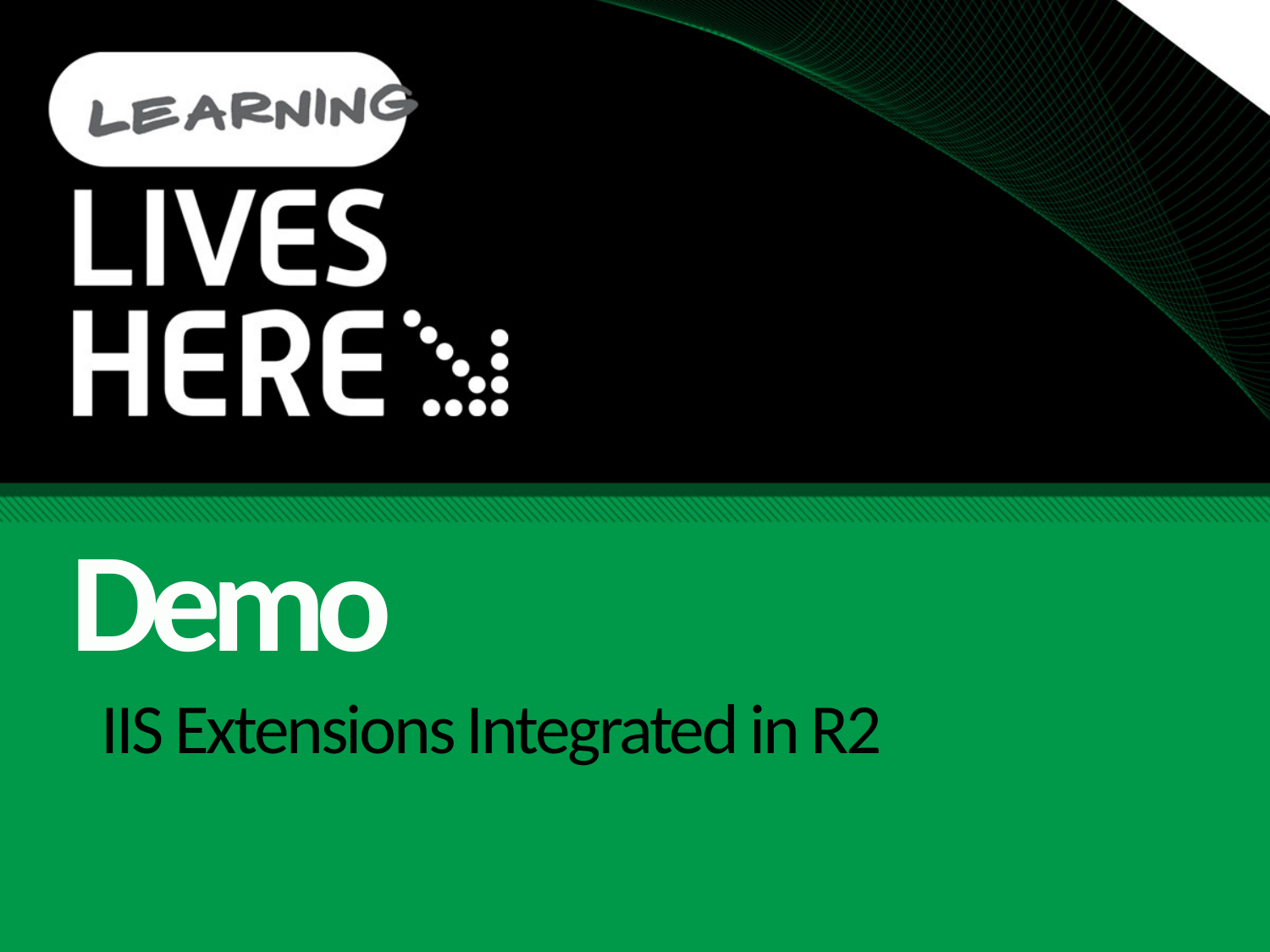

Demo
# IIS Extensions Integrated in R2